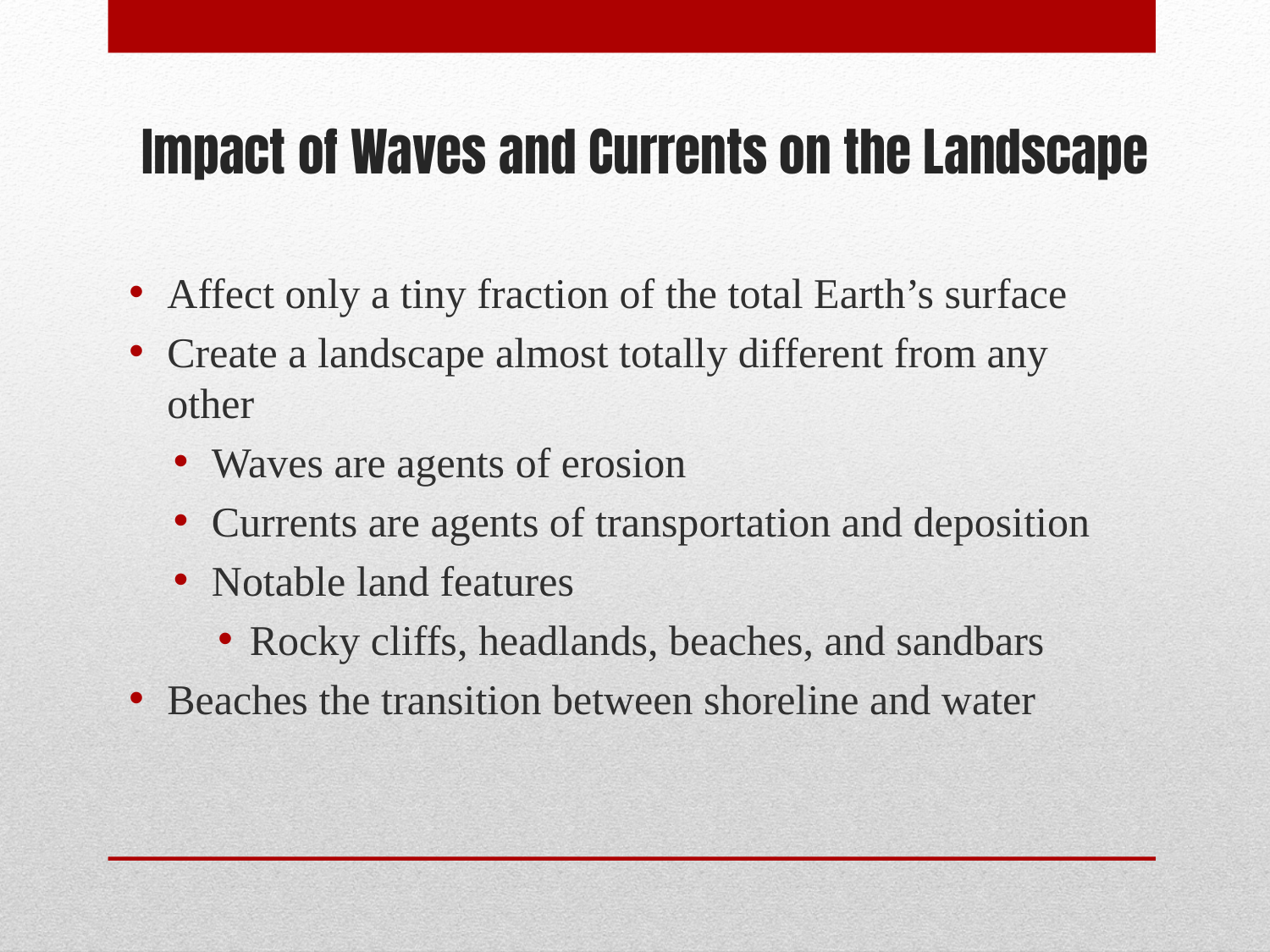

Impact of Waves and Currents on the Landscape
Affect only a tiny fraction of the total Earth’s surface
Create a landscape almost totally different from any other
Waves are agents of erosion
Currents are agents of transportation and deposition
Notable land features
Rocky cliffs, headlands, beaches, and sandbars
Beaches the transition between shoreline and water